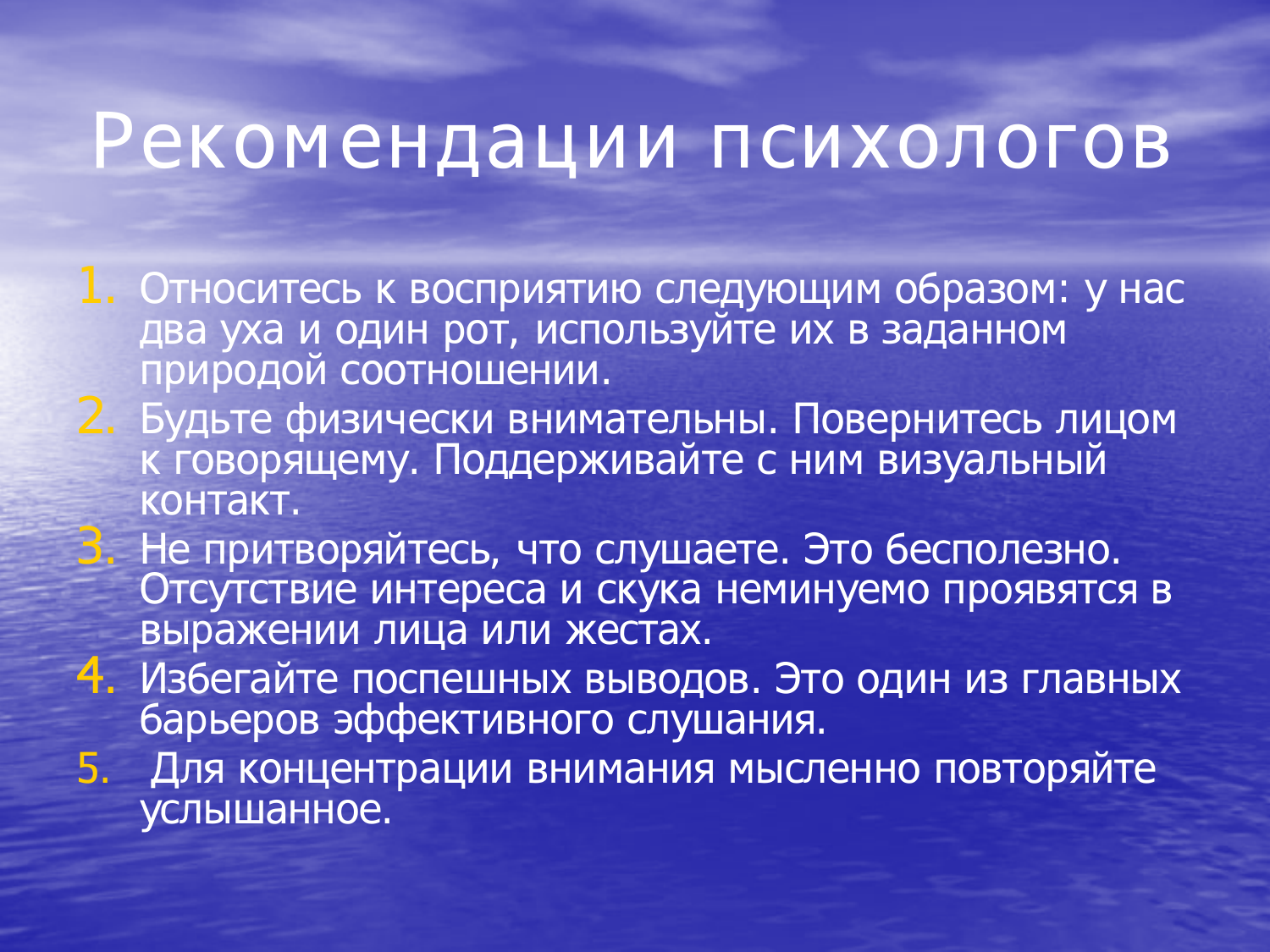

# Рекомендации психологов
Относитесь к восприятию следующим образом: у нас два уха и один рот, используйте их в заданном природой соотношении.
Будьте физически внимательны. Повернитесь лицом к говорящему. Поддерживайте с ним визуальный контакт.
Не притворяйтесь, что слушаете. Это бесполезно. Отсутствие интереса и скука неминуемо проявятся в выражении лица или жестах.
Избегайте поспешных выводов. Это один из главных барьеров эффективного слушания.
5.   Для концентрации внимания мысленно повторяйте услышанное.